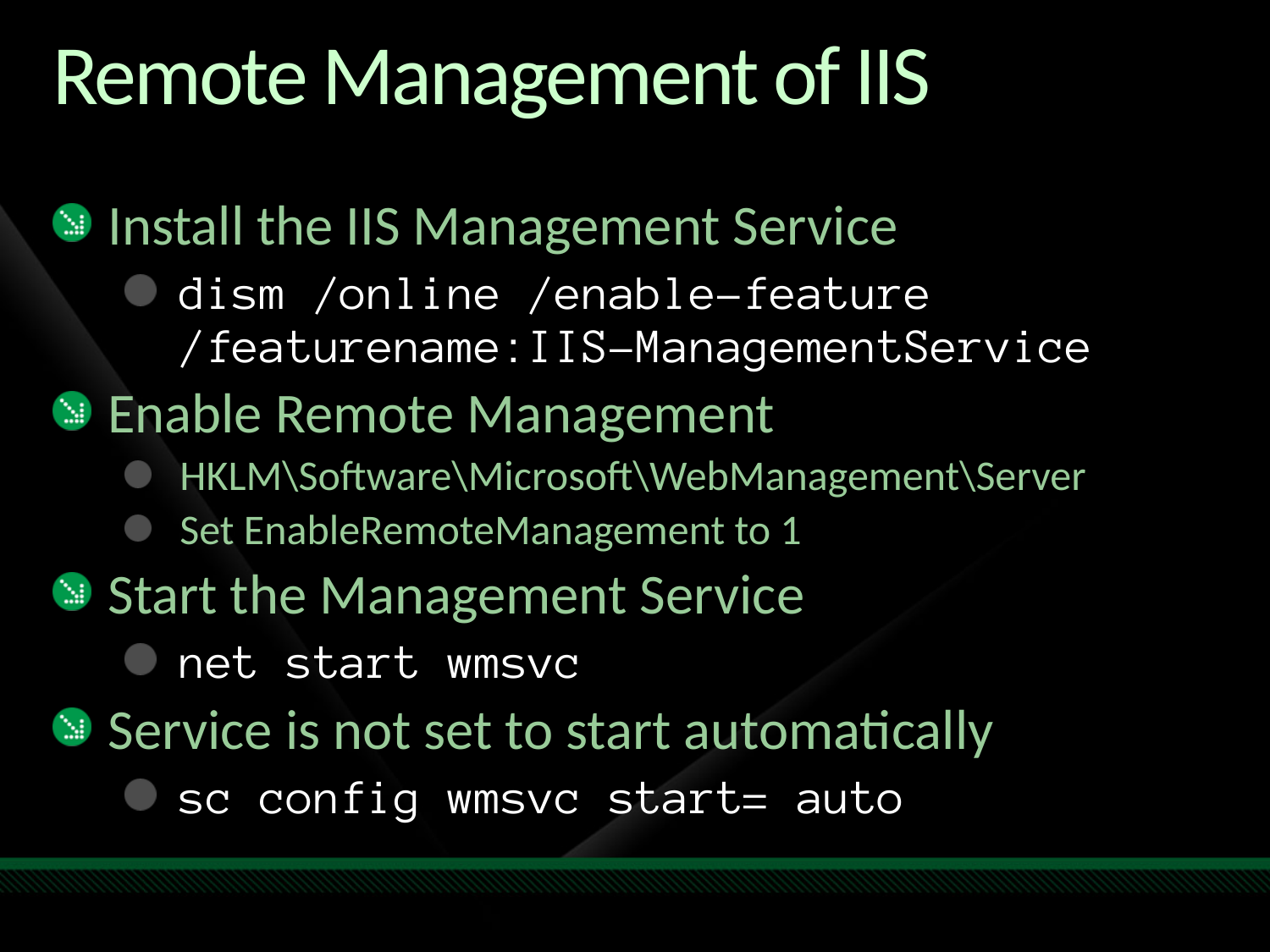

# Remote Management of IIS
Install the IIS Management Service
dism /online /enable-feature /featurename:IIS-ManagementService
Enable Remote Management
HKLM\Software\Microsoft\WebManagement\Server
Set EnableRemoteManagement to 1
Start the Management Service
net start wmsvc
Service is not set to start automatically
sc config wmsvc start= auto